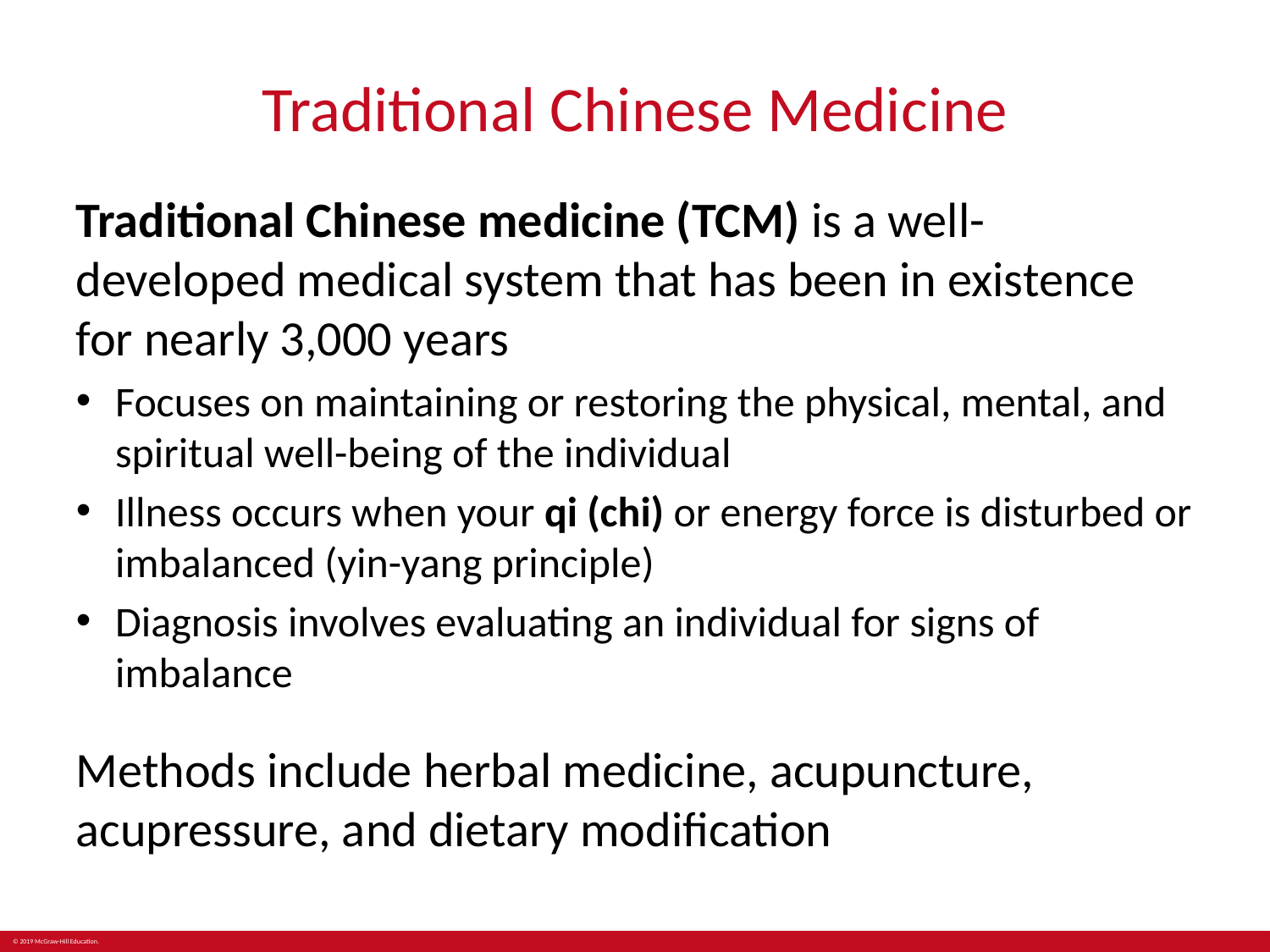

# Traditional Chinese Medicine
Traditional Chinese medicine (TCM) is a well-developed medical system that has been in existence for nearly 3,000 years
Focuses on maintaining or restoring the physical, mental, and spiritual well-being of the individual
Illness occurs when your qi (chi) or energy force is disturbed or imbalanced (yin-yang principle)
Diagnosis involves evaluating an individual for signs of imbalance
Methods include herbal medicine, acupuncture, acupressure, and dietary modification